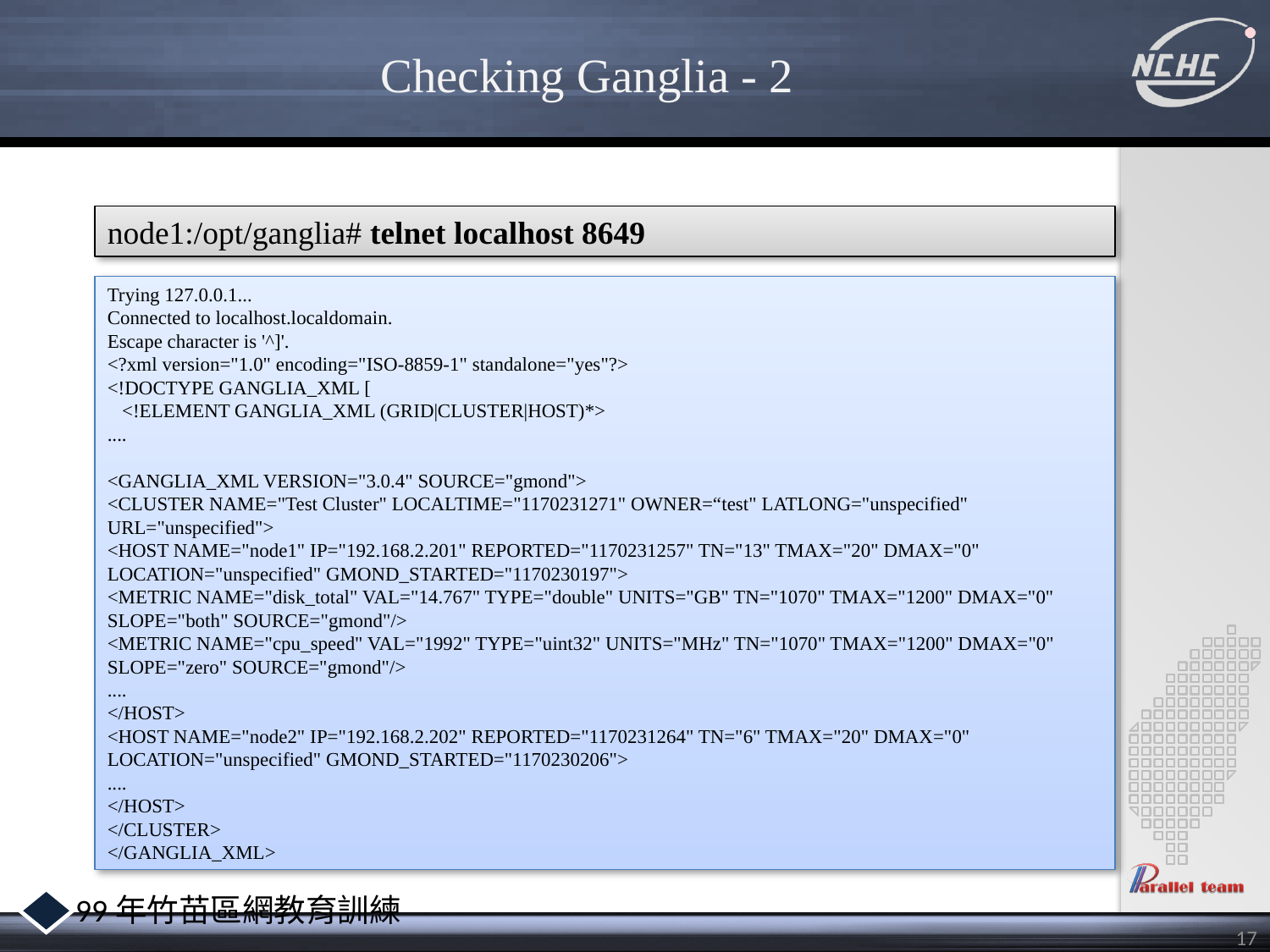

# Checking Ganglia - 2

node1:/opt/ganglia# telnet localhost 8649
Trying 127.0.0.1...
Connected to localhost.localdomain.
Escape character is '^]'.
<?xml version="1.0" encoding="ISO-8859-1" standalone="yes"?>
<!DOCTYPE GANGLIA_XML [
   <!ELEMENT GANGLIA_XML (GRID|CLUSTER|HOST)*>
....

<GANGLIA_XML VERSION="3.0.4" SOURCE="gmond">
<CLUSTER NAME="Test Cluster" LOCALTIME="1170231271" OWNER=“test" LATLONG="unspecified" URL="unspecified">
<HOST NAME="node1" IP="192.168.2.201" REPORTED="1170231257" TN="13" TMAX="20" DMAX="0" LOCATION="unspecified" GMOND_STARTED="1170230197">
<METRIC NAME="disk_total" VAL="14.767" TYPE="double" UNITS="GB" TN="1070" TMAX="1200" DMAX="0" SLOPE="both" SOURCE="gmond"/>
<METRIC NAME="cpu_speed" VAL="1992" TYPE="uint32" UNITS="MHz" TN="1070" TMAX="1200" DMAX="0" SLOPE="zero" SOURCE="gmond"/>
....
</HOST>
<HOST NAME="node2" IP="192.168.2.202" REPORTED="1170231264" TN="6" TMAX="20" DMAX="0" LOCATION="unspecified" GMOND_STARTED="1170230206">
....
</HOST>
</CLUSTER>
</GANGLIA_XML>
17